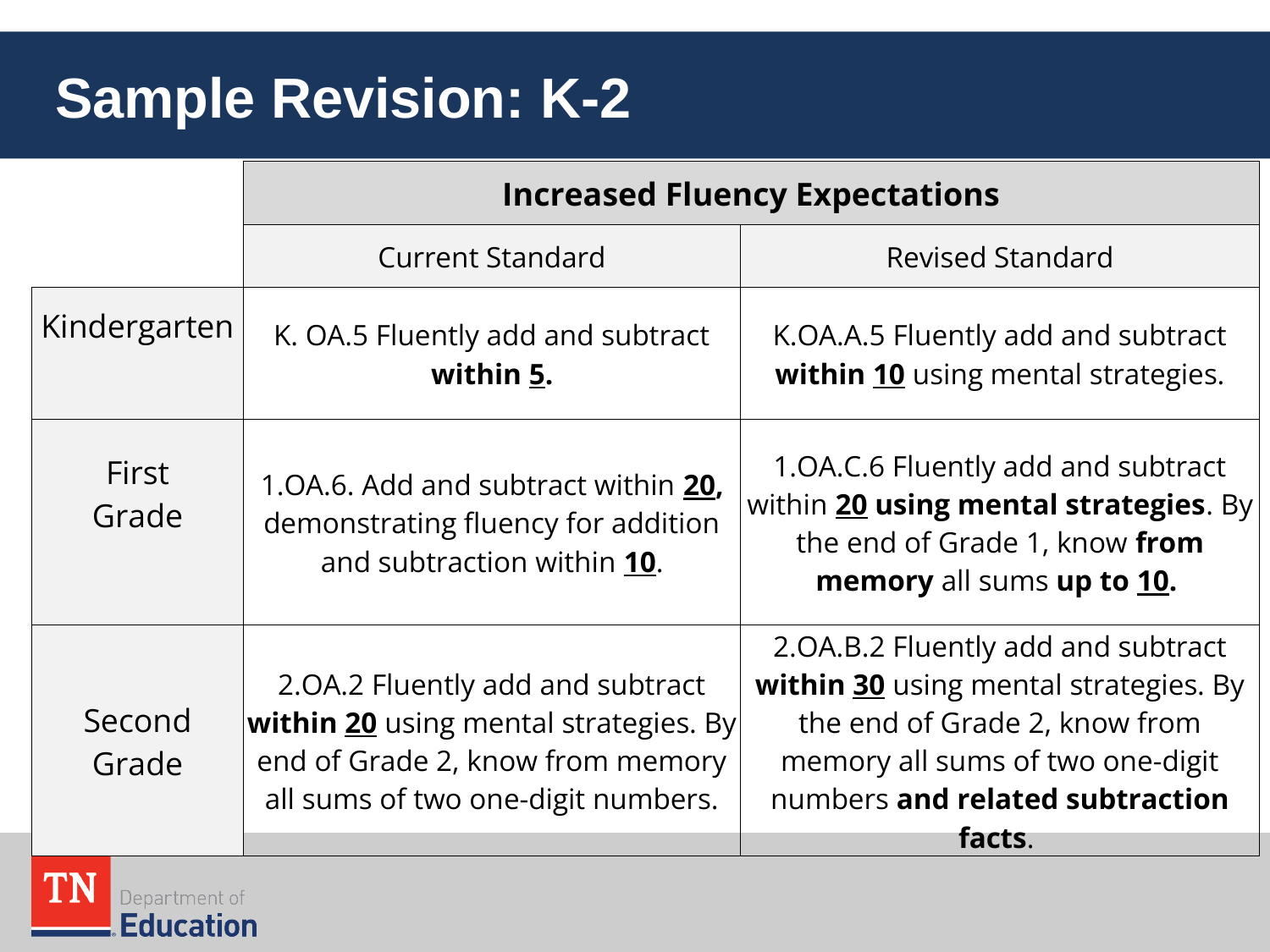

# Sample Revision: K-2
|  | Increased Fluency Expectations |  |
| --- | --- | --- |
|  | Current Standard | Revised Standard |
| Kindergarten | K. OA.5 Fluently add and subtract within 5. | K.OA.A.5 Fluently add and subtract within 10 using mental strategies. |
| First Grade | 1.OA.6. Add and subtract within 20, demonstrating fluency for addition and subtraction within 10. | 1.OA.C.6 Fluently add and subtract within 20 using mental strategies. By the end of Grade 1, know from memory all sums up to 10. |
| Second Grade | 2.OA.2 Fluently add and subtract within 20 using mental strategies. By end of Grade 2, know from memory all sums of two one-digit numbers. | 2.OA.B.2 Fluently add and subtract within 30 using mental strategies. By the end of Grade 2, know from memory all sums of two one-digit numbers and related subtraction facts. |